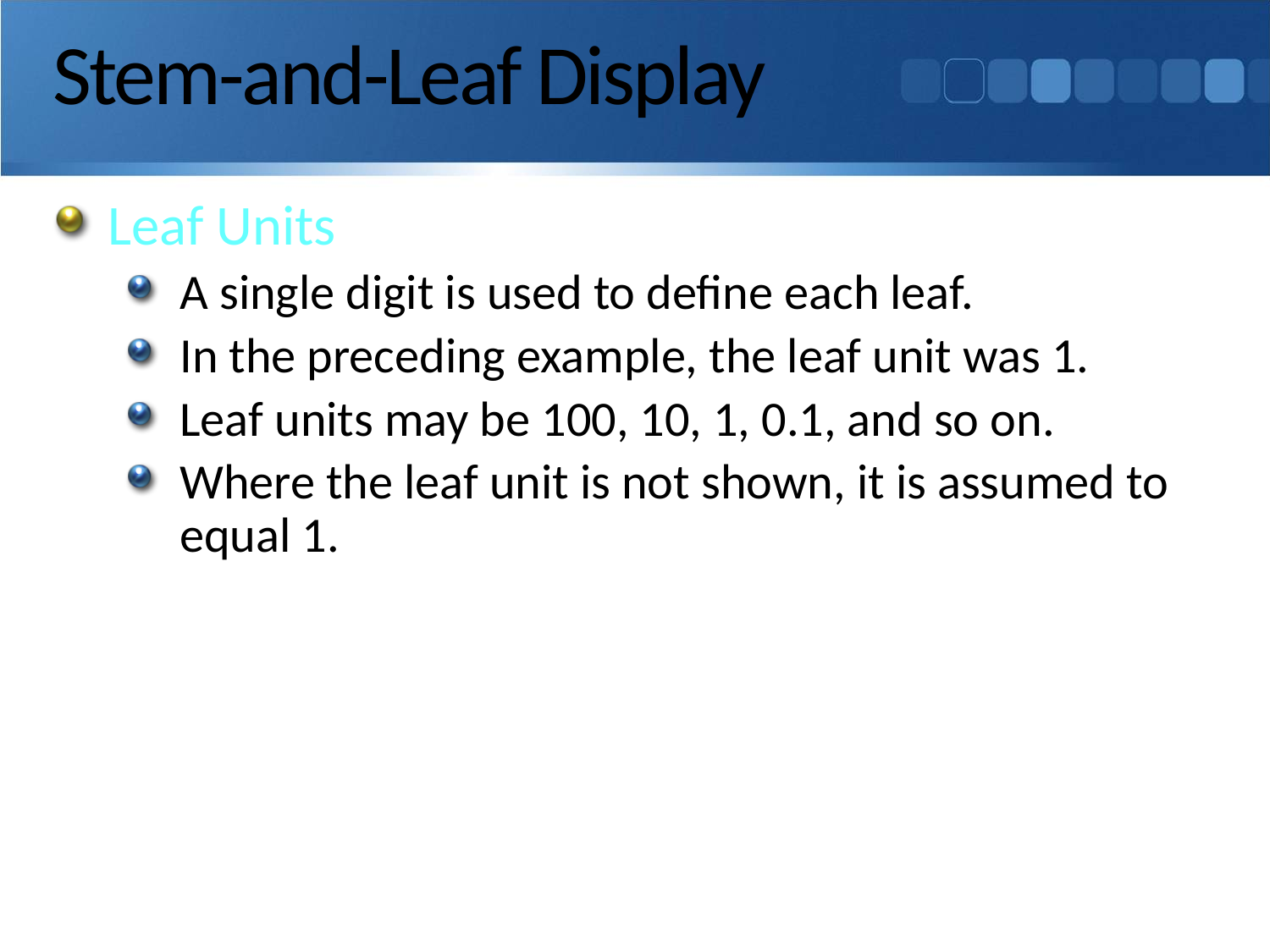

# Stem-and-Leaf Display
Leaf Units
A single digit is used to define each leaf.
In the preceding example, the leaf unit was 1.
Leaf units may be 100, 10, 1, 0.1, and so on.
Where the leaf unit is not shown, it is assumed to equal 1.